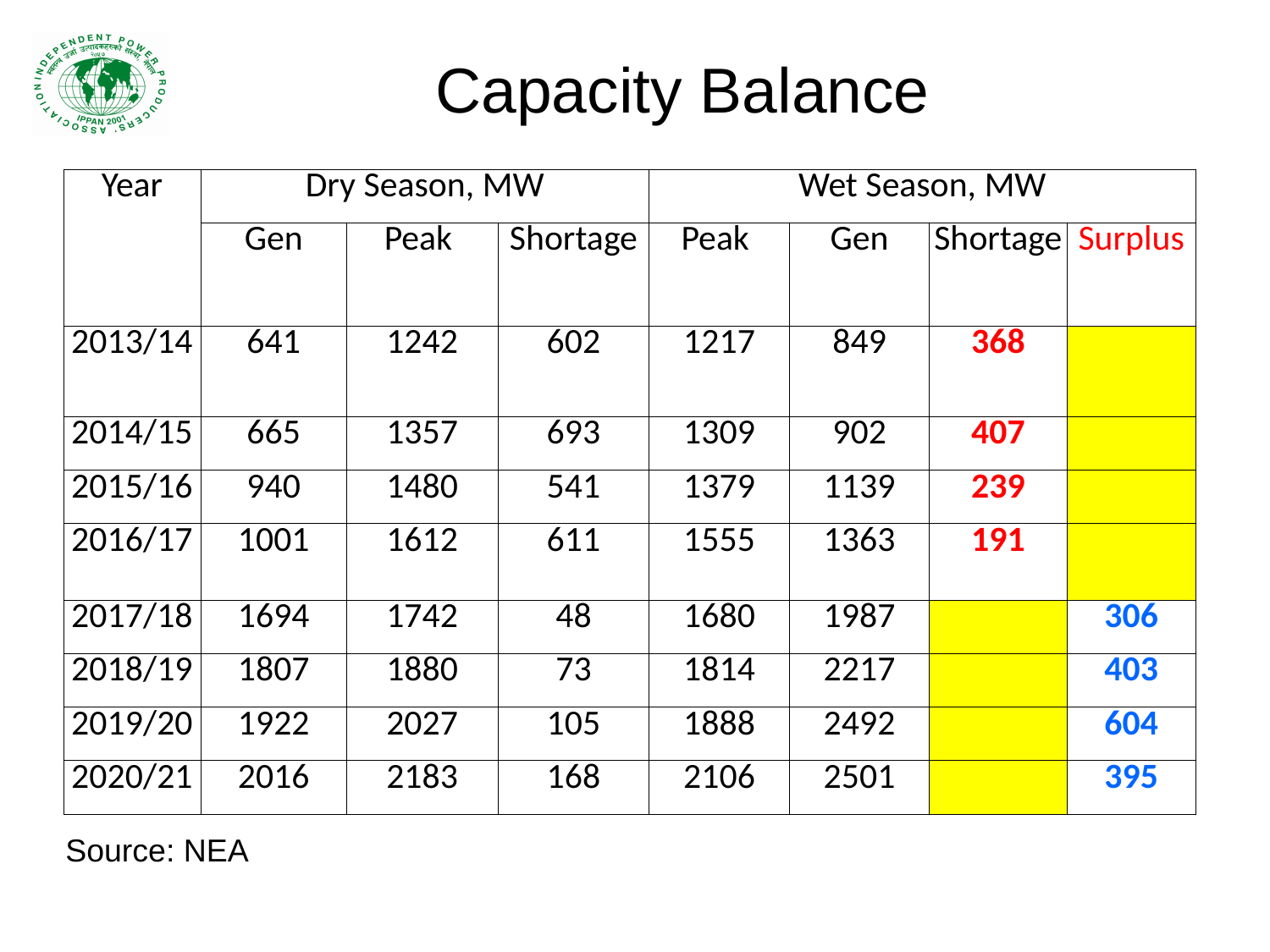

# Capacity Balance
| Year | Dry Season, MW |  |  | Wet Season, MW |  |  |  |
| --- | --- | --- | --- | --- | --- | --- | --- |
|  | Gen | Peak | Shortage | Peak | Gen | Shortage | Surplus |
| 2013/14 | 641 | 1242 | 602 | 1217 | 849 | 368 |  |
| 2014/15 | 665 | 1357 | 693 | 1309 | 902 | 407 |  |
| 2015/16 | 940 | 1480 | 541 | 1379 | 1139 | 239 |  |
| 2016/17 | 1001 | 1612 | 611 | 1555 | 1363 | 191 |  |
| 2017/18 | 1694 | 1742 | 48 | 1680 | 1987 |  | 306 |
| 2018/19 | 1807 | 1880 | 73 | 1814 | 2217 |  | 403 |
| 2019/20 | 1922 | 2027 | 105 | 1888 | 2492 |  | 604 |
| 2020/21 | 2016 | 2183 | 168 | 2106 | 2501 |  | 395 |
Source: NEA